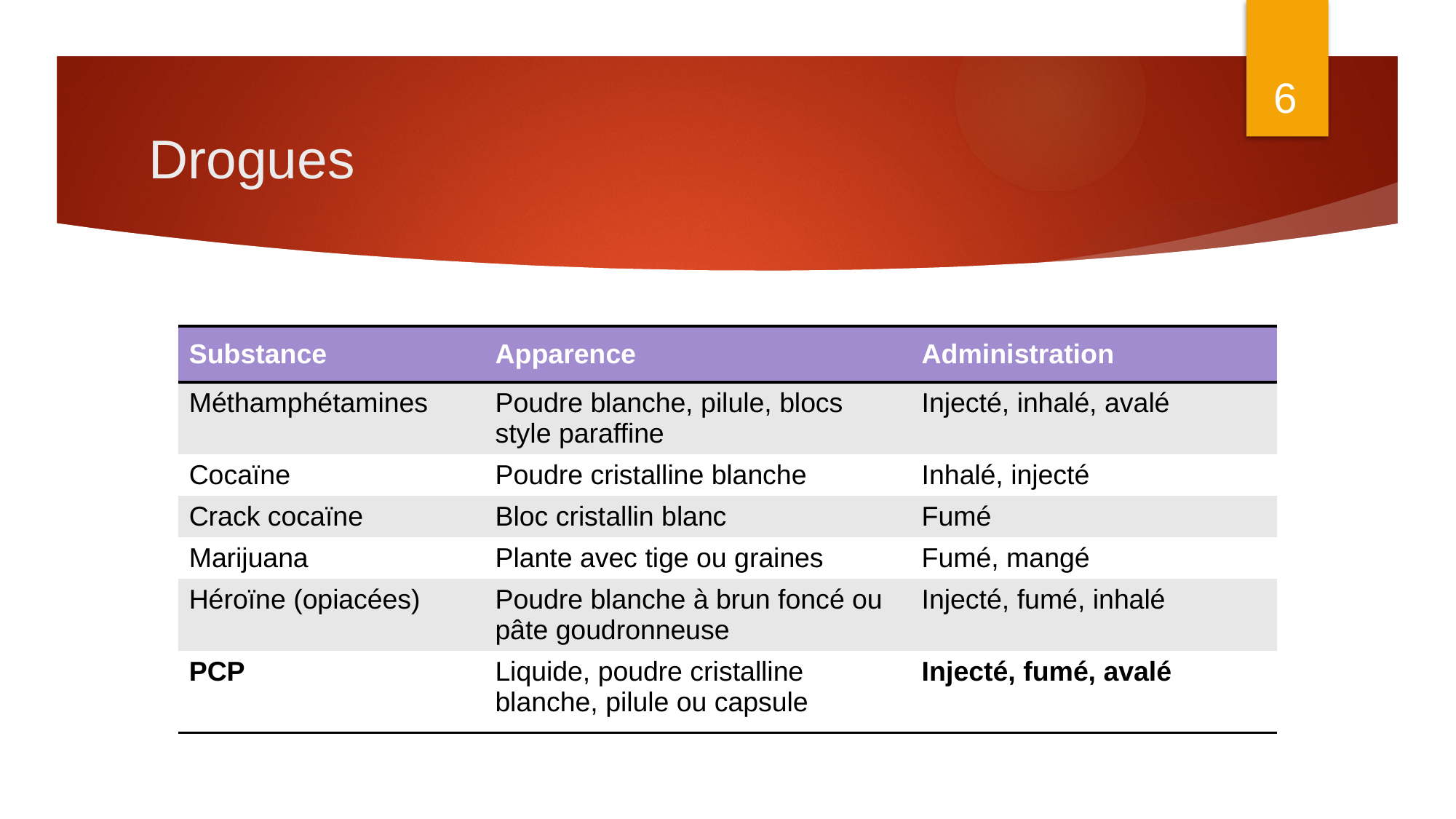

6
# Drogues
| Substance | Apparence | Administration |
| --- | --- | --- |
| Méthamphétamines | Poudre blanche, pilule, blocs style paraffine | Injecté, inhalé, avalé |
| Cocaïne | Poudre cristalline blanche | Inhalé, injecté |
| Crack cocaïne | Bloc cristallin blanc | Fumé |
| Marijuana | Plante avec tige ou graines | Fumé, mangé |
| Héroïne (opiacées) | Poudre blanche à brun foncé ou pâte goudronneuse | Injecté, fumé, inhalé |
| PCP | Liquide, poudre cristalline blanche, pilule ou capsule | Injecté, fumé, avalé |